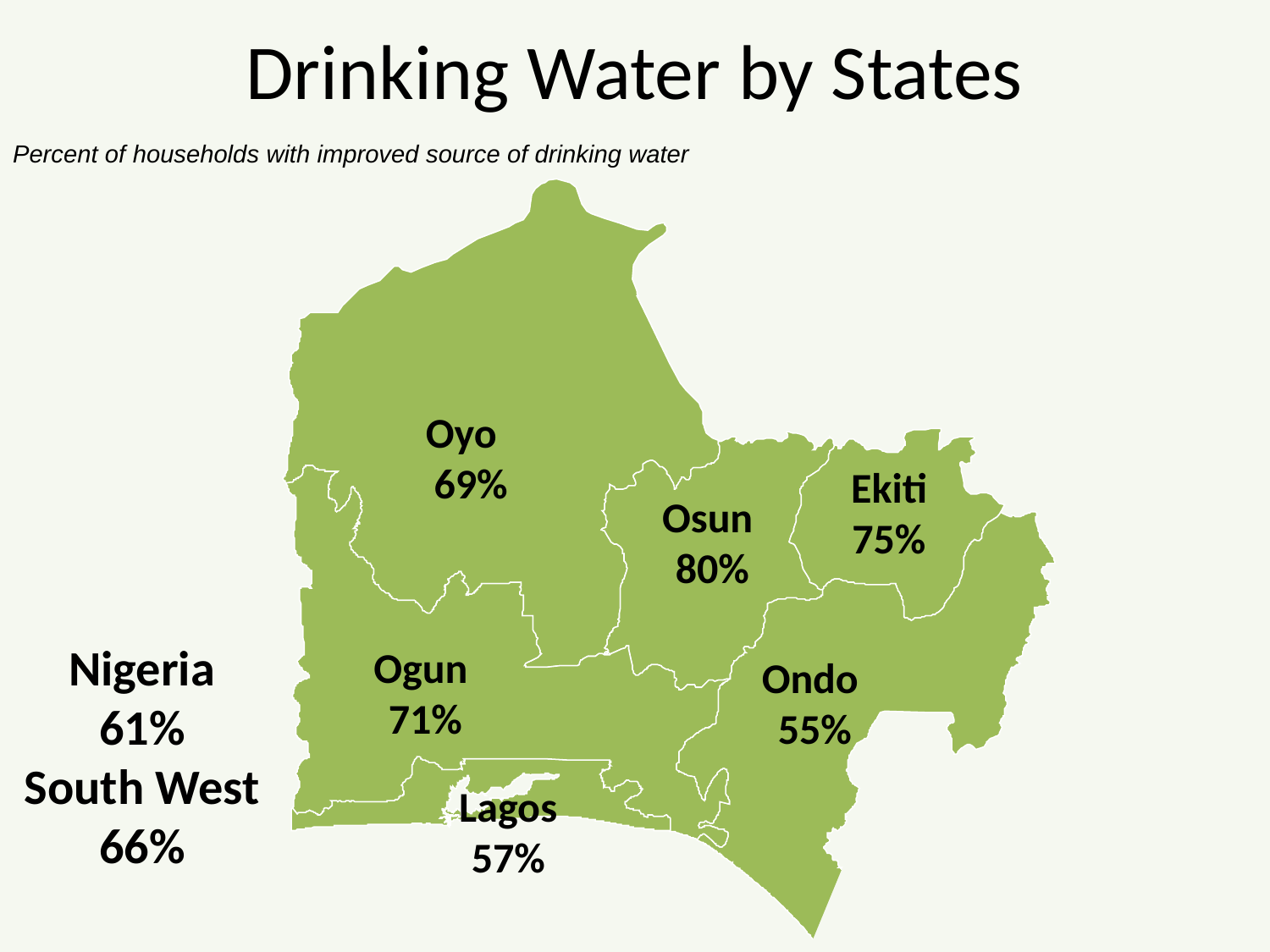

# Drinking Water by States
Percent of households with improved source of drinking water

Oyo
69%
Ekiti 75%
Osun
80%
Nigeria
61%
South West 66%
Ogun
71%
Ondo
55%
Lagos
57%